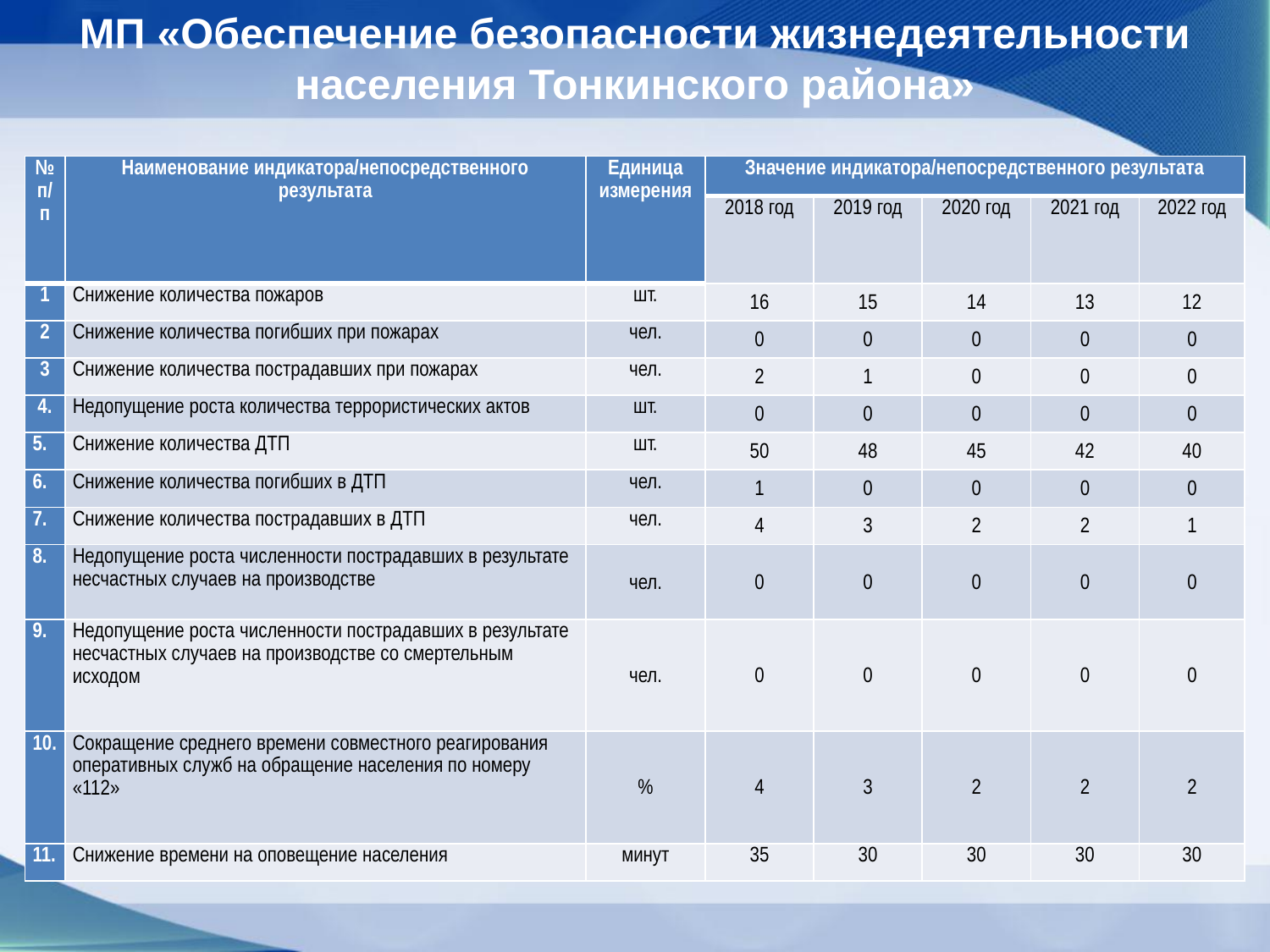

МП «Обеспечение безопасности жизнедеятельности населения Тонкинского района»
| № п/п | Наименование индикатора/непосредственного результата | Единица измерения | Значение индикатора/непосредственного результата |  |  |  |  |
| --- | --- | --- | --- | --- | --- | --- | --- |
|  |  |  | 2018 год | 2019 год | 2020 год | 2021 год | 2022 год |
| 1 | Снижение количества пожаров | шт. | 16 | 15 | 14 | 13 | 12 |
| 2 | Снижение количества погибших при пожарах | чел. | 0 | 0 | 0 | 0 | 0 |
| 3 | Снижение количества пострадавших при пожарах | чел. | 2 | 1 | 0 | 0 | 0 |
| 4. | Недопущение роста количества террористических актов | шт. | 0 | 0 | 0 | 0 | 0 |
| 5. | Снижение количества ДТП | шт. | 50 | 48 | 45 | 42 | 40 |
| 6. | Снижение количества погибших в ДТП | чел. | 1 | 0 | 0 | 0 | 0 |
| 7. | Снижение количества пострадавших в ДТП | чел. | 4 | 3 | 2 | 2 | 1 |
| 8. | Недопущение роста численности пострадавших в результате несчастных случаев на производстве | чел. | 0 | 0 | 0 | 0 | 0 |
| 9. | Недопущение роста численности пострадавших в результате несчастных случаев на производстве со смертельным исходом | чел. | 0 | 0 | 0 | 0 | 0 |
| 10. | Сокращение среднего времени совместного реагирования оперативных служб на обращение населения по номеру «112» | % | 4 | 3 | 2 | 2 | 2 |
| 11. | Снижение времени на оповещение населения | минут | 35 | 30 | 30 | 30 | 30 |